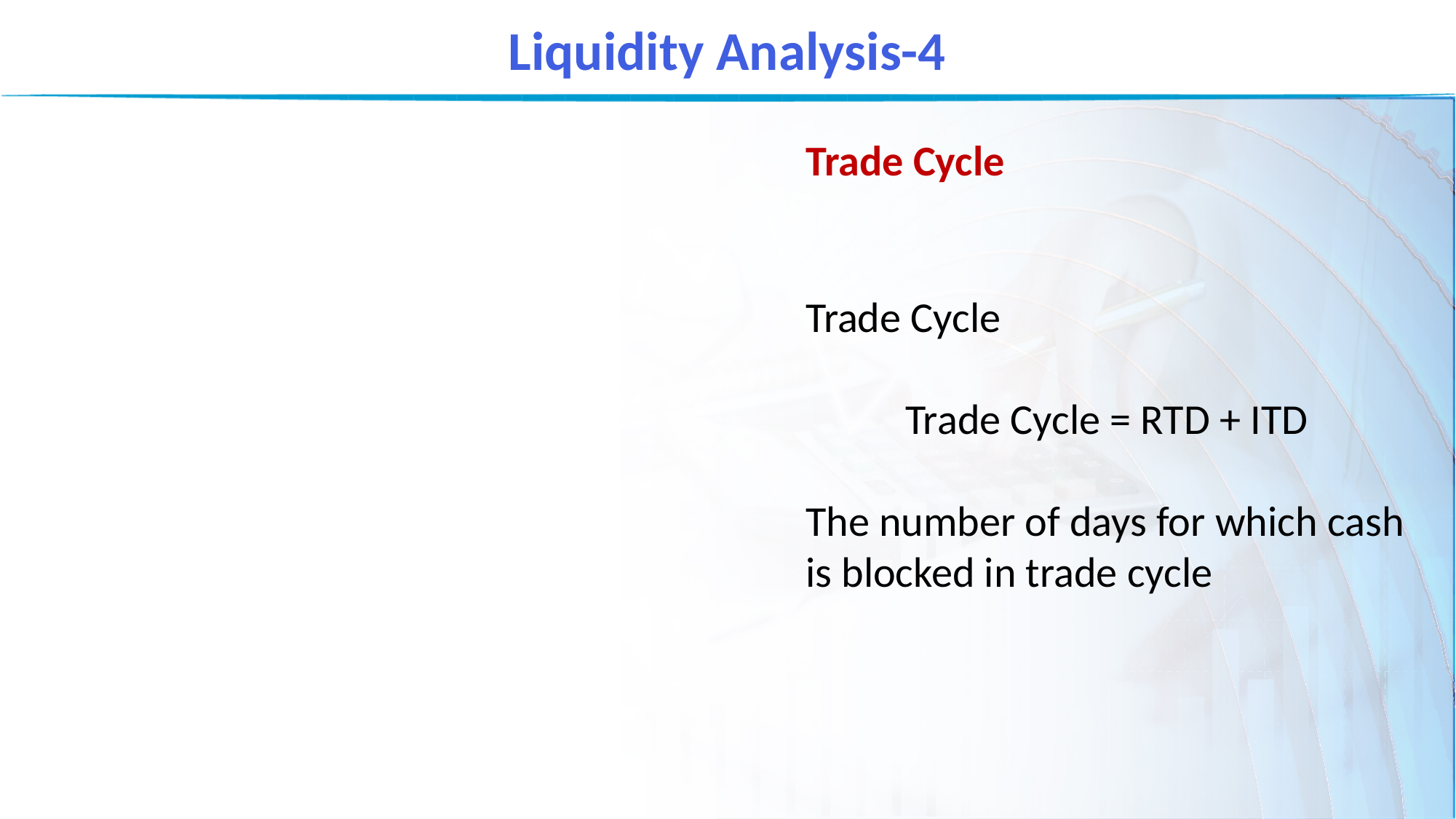

Liquidity Analysis-4
Trade Cycle

Trade Cycle

Trade Cycle = RTD + ITD

The number of days for which cash is blocked in trade cycle